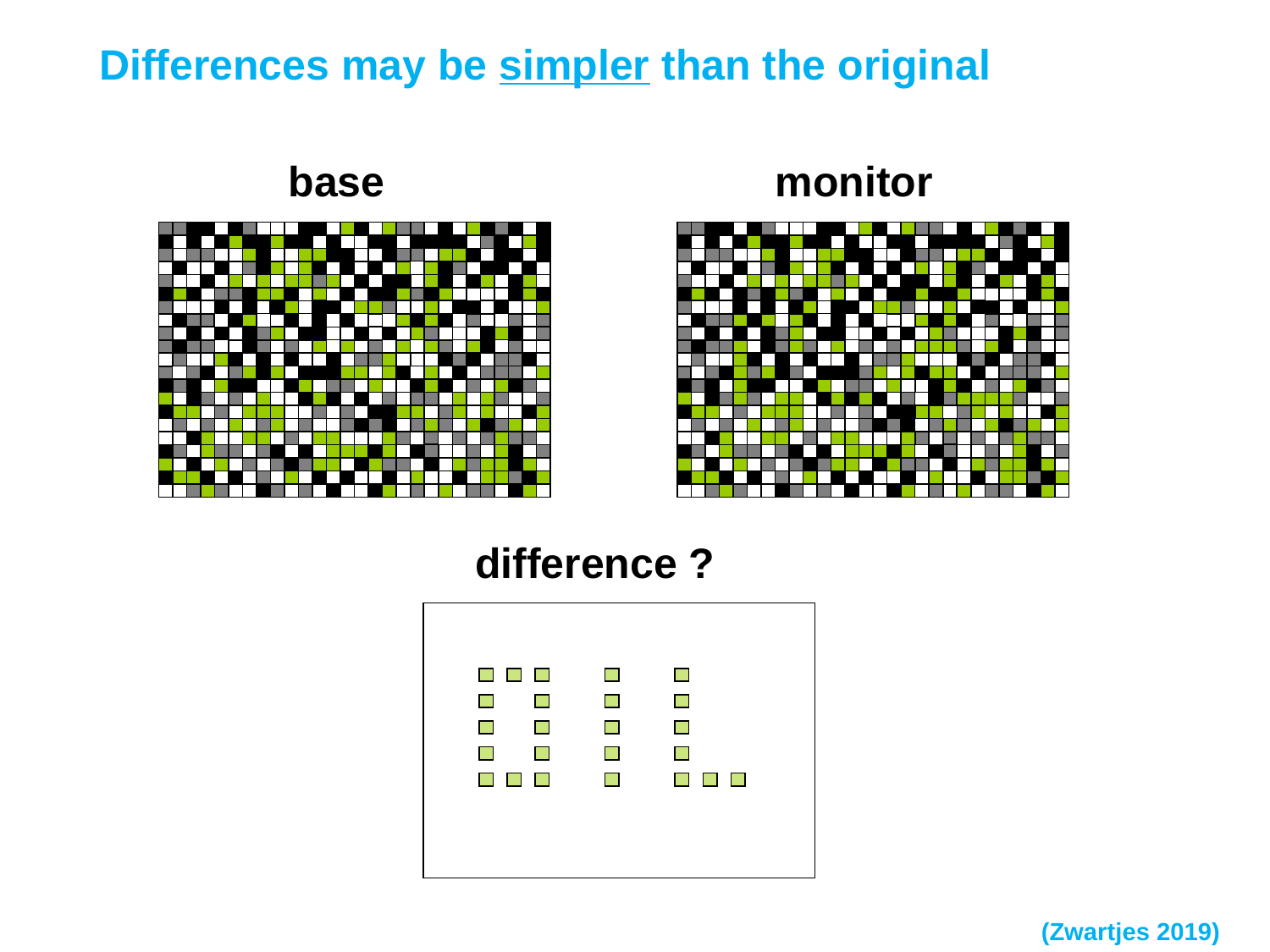

Differences may be simpler than the original
base
monitor

difference ?

(Zwartjes 2019)